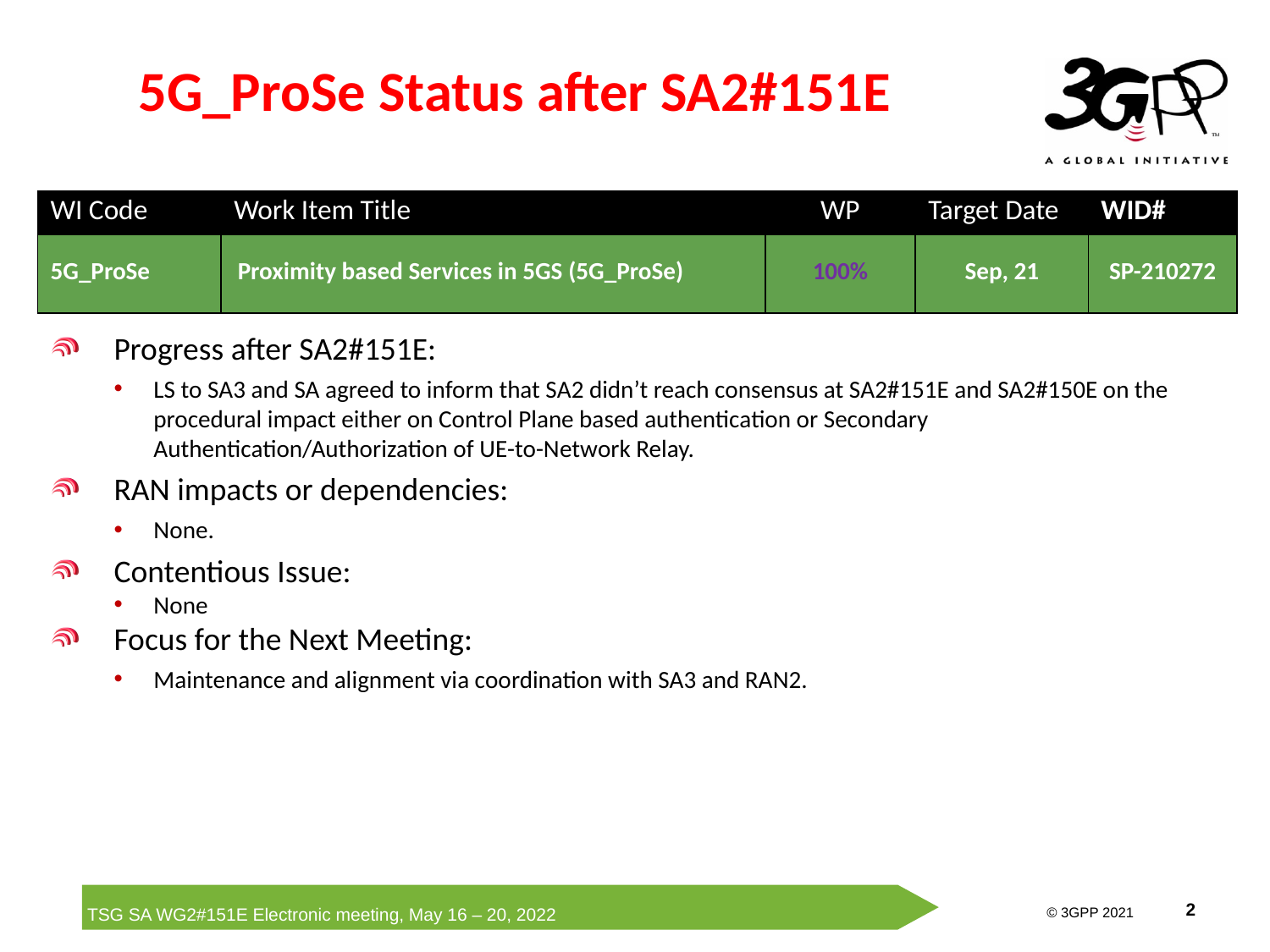

# 5G_ProSe Status after SA2#151E
| WI Code | Work Item Title | WP | Target Date | WID# |
| --- | --- | --- | --- | --- |
| 5G\_ProSe | Proximity based Services in 5GS (5G\_ProSe) | 100% | Sep, 21 | SP-210272 |
Progress after SA2#151E:
LS to SA3 and SA agreed to inform that SA2 didn’t reach consensus at SA2#151E and SA2#150E on the procedural impact either on Control Plane based authentication or Secondary Authentication/Authorization of UE-to-Network Relay.
RAN impacts or dependencies:
None.
Contentious Issue:
None
Focus for the Next Meeting:
Maintenance and alignment via coordination with SA3 and RAN2.